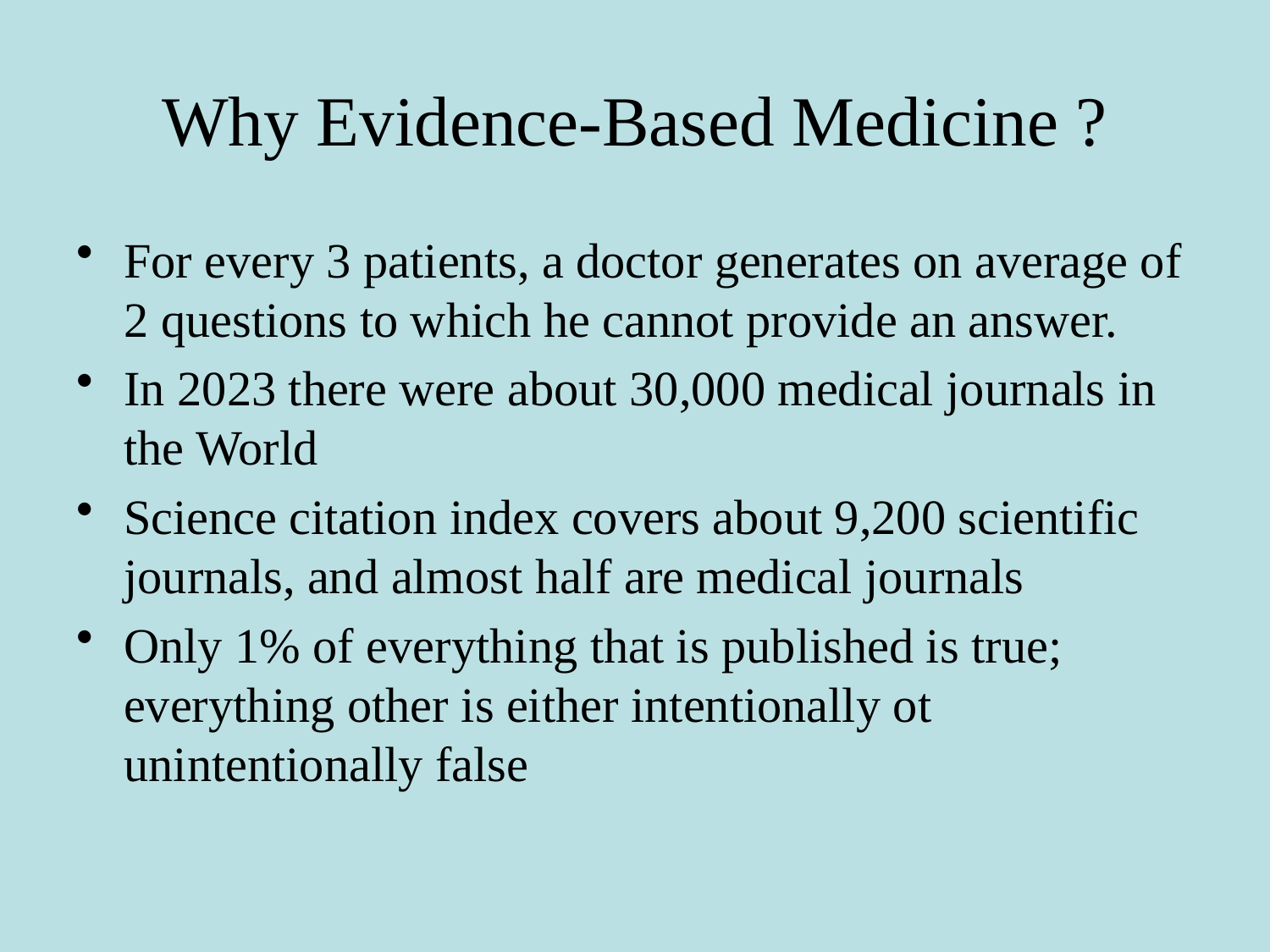

# Why Evidence-Based Medicine ?
For every 3 patients, a doctor generates on average of 2 questions to which he cannot provide an answer.
In 2023 there were about 30,000 medical journals in the World
Science citation index covers about 9,200 scientific journals, and almost half are medical journals
Only 1% of everything that is published is true; everything other is either intentionally ot unintentionally false